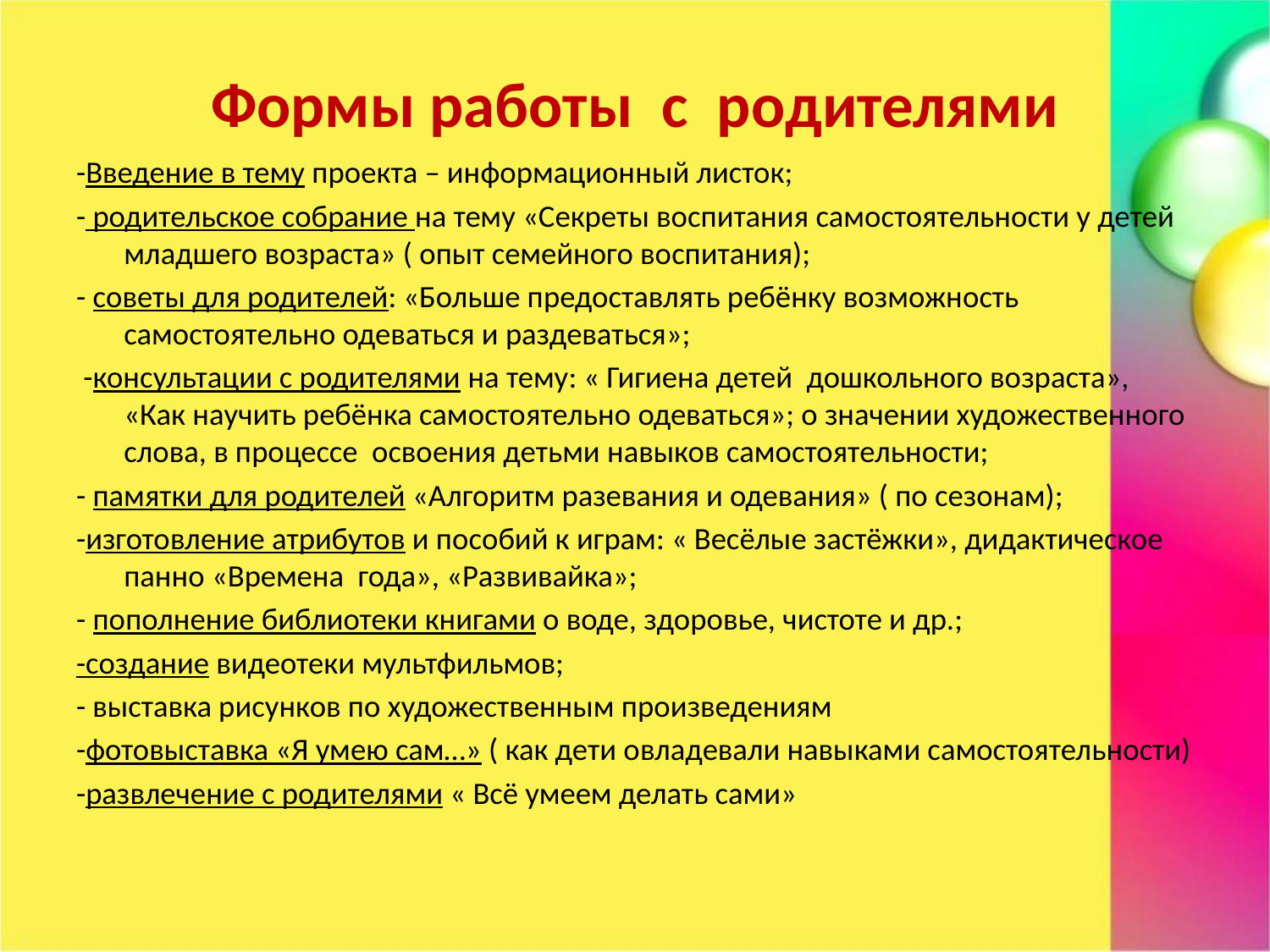

# Формы работы  с  родителями
-Введение в тему проекта – информационный листок;
- родительское собрание на тему «Секреты воспитания самостоятельности у детей младшего возраста» ( опыт семейного воспитания);
- советы для родителей: «Больше предоставлять ребёнку возможность  самостоятельно одеваться и раздеваться»;
 -консультации с родителями на тему: « Гигиена детей  дошкольного возраста», «Как научить ребёнка самостоятельно одеваться»; о значении художественного слова, в процессе  освоения детьми навыков самостоятельности;
- памятки для родителей «Алгоритм разевания и одевания» ( по сезонам);
-изготовление атрибутов и пособий к играм: « Весёлые застёжки», дидактическое панно «Времена  года», «Развивайка»;
- пополнение библиотеки книгами о воде, здоровье, чистоте и др.;
-создание видеотеки мультфильмов;
- выставка рисунков по художественным произведениям
-фотовыставка «Я умею сам…» ( как дети овладевали навыками самостоятельности)
-развлечение с родителями « Всё умеем делать сами»